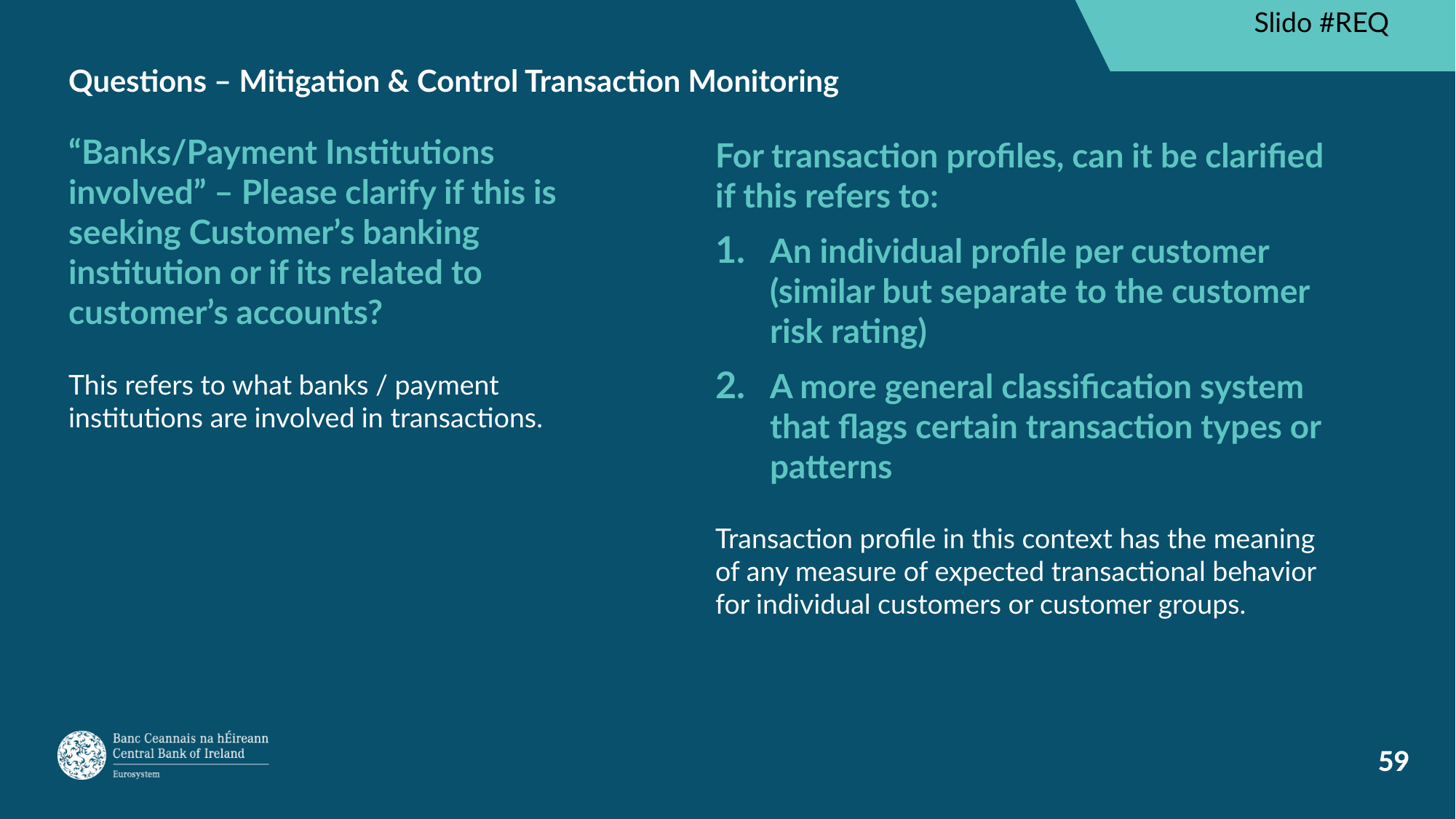

Slido #REQ
# Questions – Mitigation & Control Transaction Monitoring
For transaction profiles, can it be clarified if this refers to:
An individual profile per customer (similar but separate to the customer risk rating)
A more general classification system that flags certain transaction types or patterns
“Banks/Payment Institutions involved” – Please clarify if this is seeking Customer’s banking institution or if its related to customer’s accounts?
This refers to what banks / payment institutions are involved in transactions.

Transaction profile in this context has the meaning of any measure of expected transactional behavior for individual customers or customer groups.